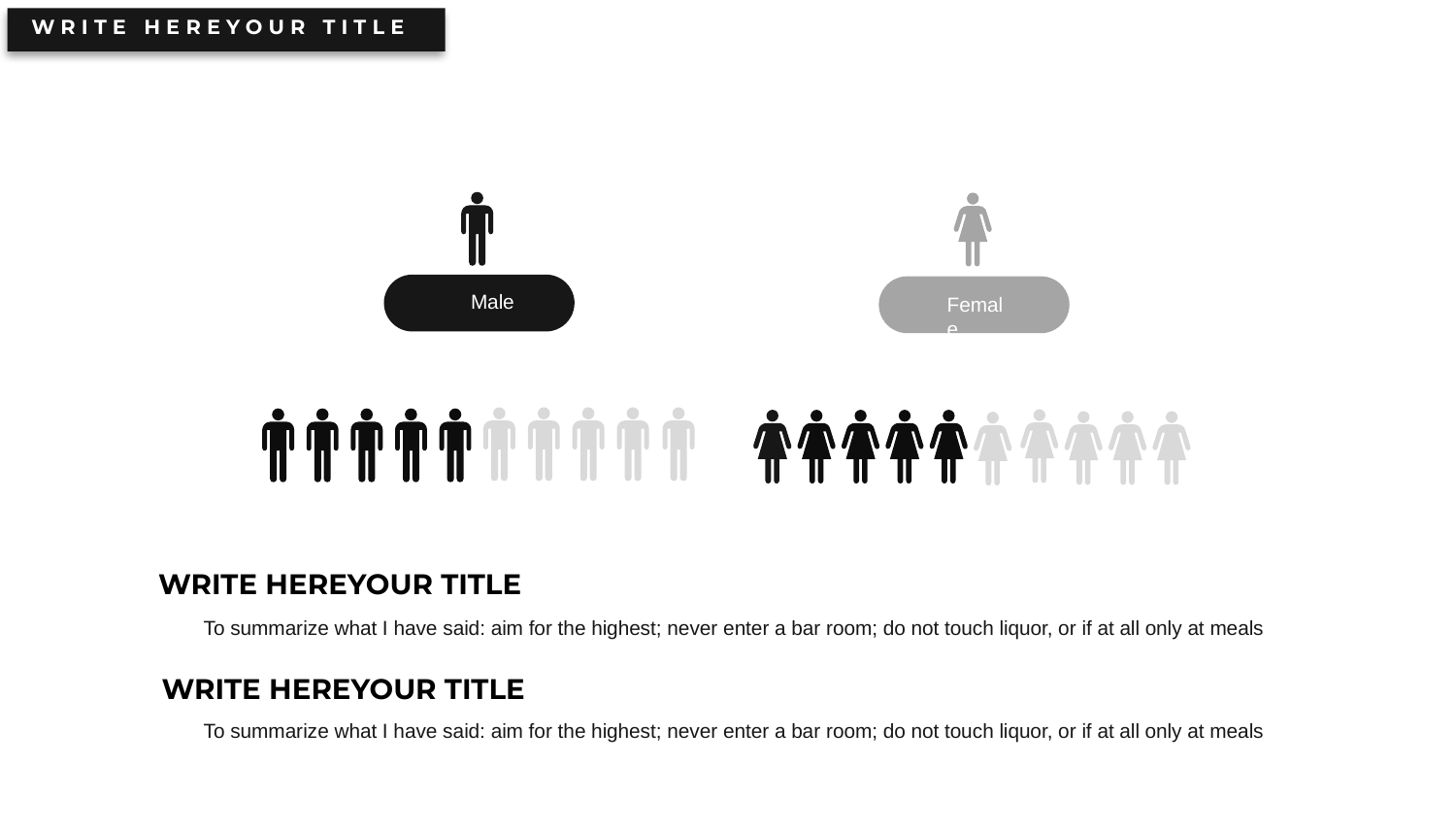

WRITE HEREYOUR TITLE

Female
Male

WRITE HEREYOUR TITLE
To summarize what I have said: aim for the highest; never enter a bar room; do not touch liquor, or if at all only at meals
WRITE HEREYOUR TITLE
To summarize what I have said: aim for the highest; never enter a bar room; do not touch liquor, or if at all only at meals